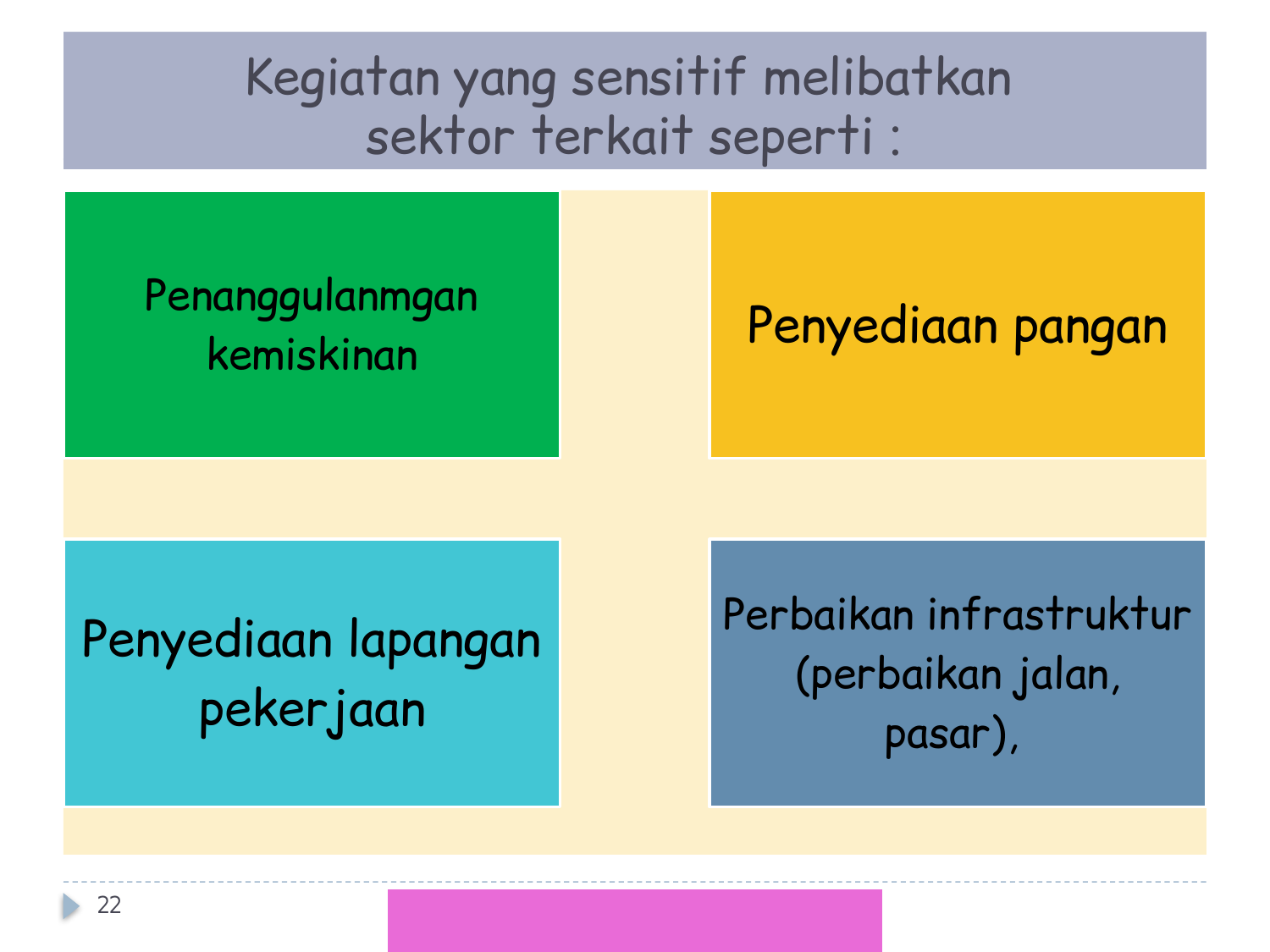

# Kegiatan yang sensitif melibatkan sektor terkait seperti :
Penanggulanmgan kemiskinan
Penyediaan pangan
Penyediaan lapangan pekerjaan
Perbaikan infrastruktur (perbaikan jalan, pasar),
22